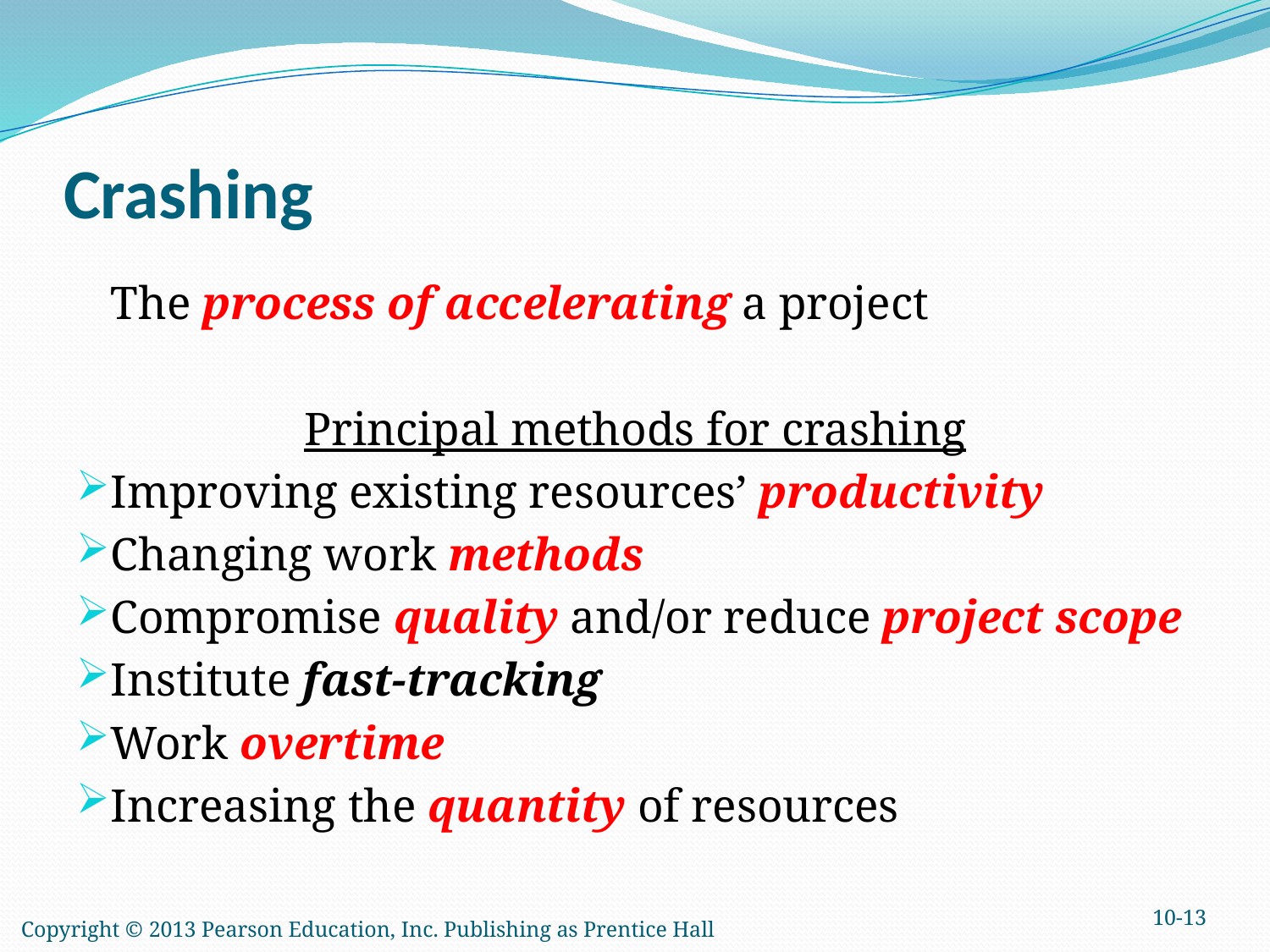

# Crashing
	The process of accelerating a project

Principal methods for crashing
Improving existing resources’ productivity
Changing work methods
Compromise quality and/or reduce project scope
Institute fast-tracking
Work overtime
Increasing the quantity of resources
10-13